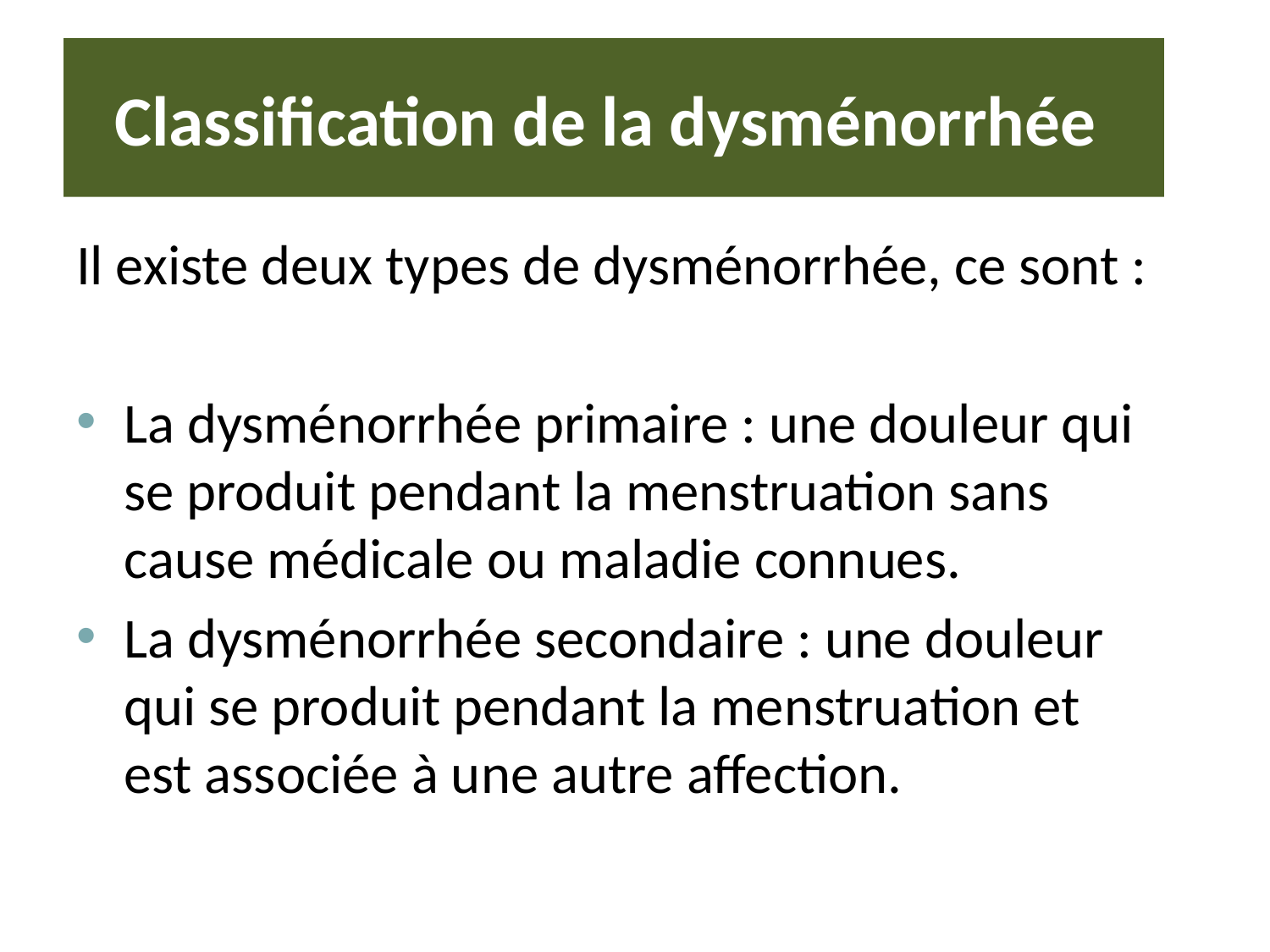

# Classification de la dysménorrhée
Il existe deux types de dysménorrhée, ce sont :

La dysménorrhée primaire : une douleur qui se produit pendant la menstruation sans cause médicale ou maladie connues.
La dysménorrhée secondaire : une douleur qui se produit pendant la menstruation et est associée à une autre affection.